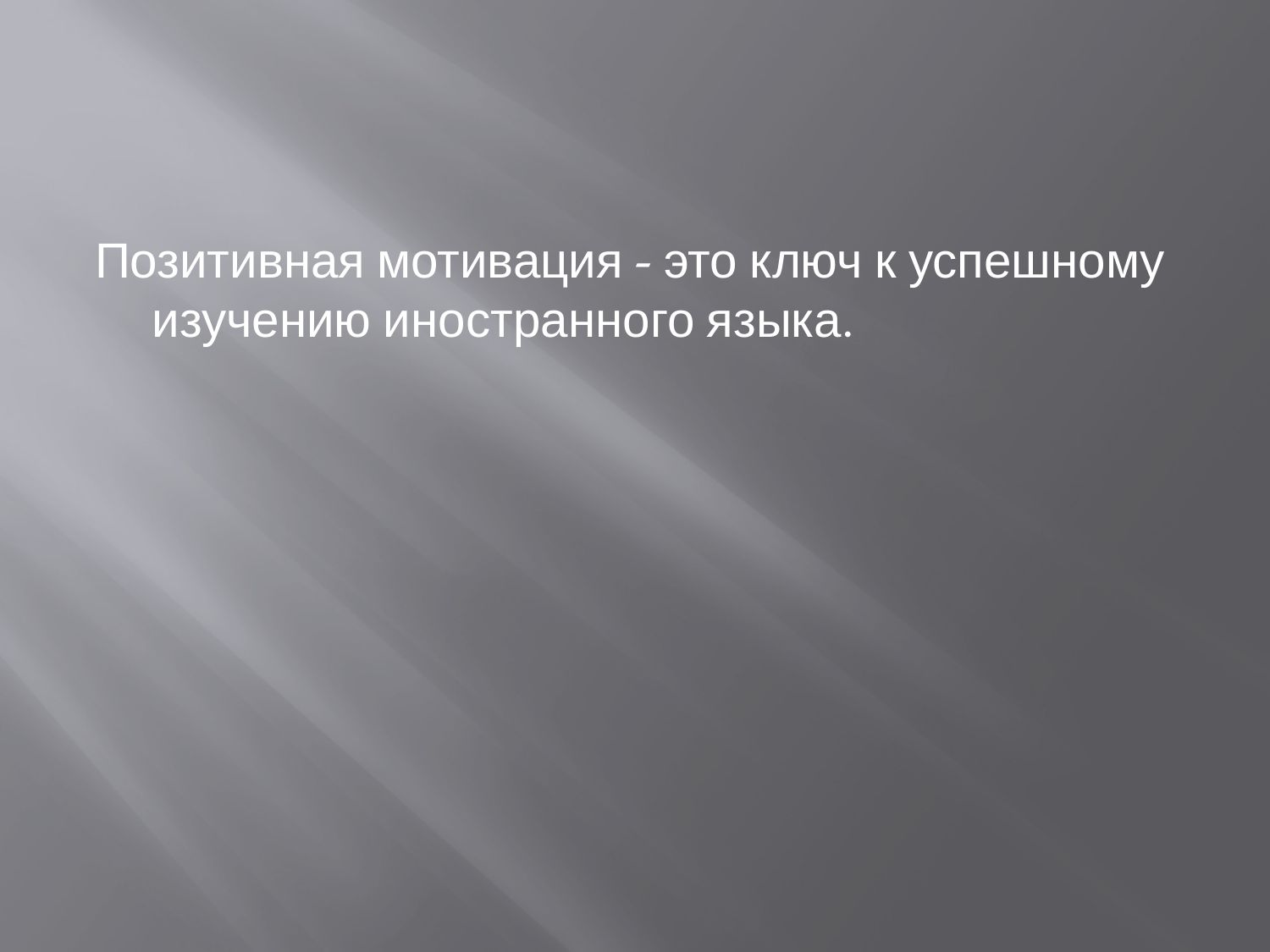

Позитивная мотивация - это ключ к успешному изучению иностранного языка.